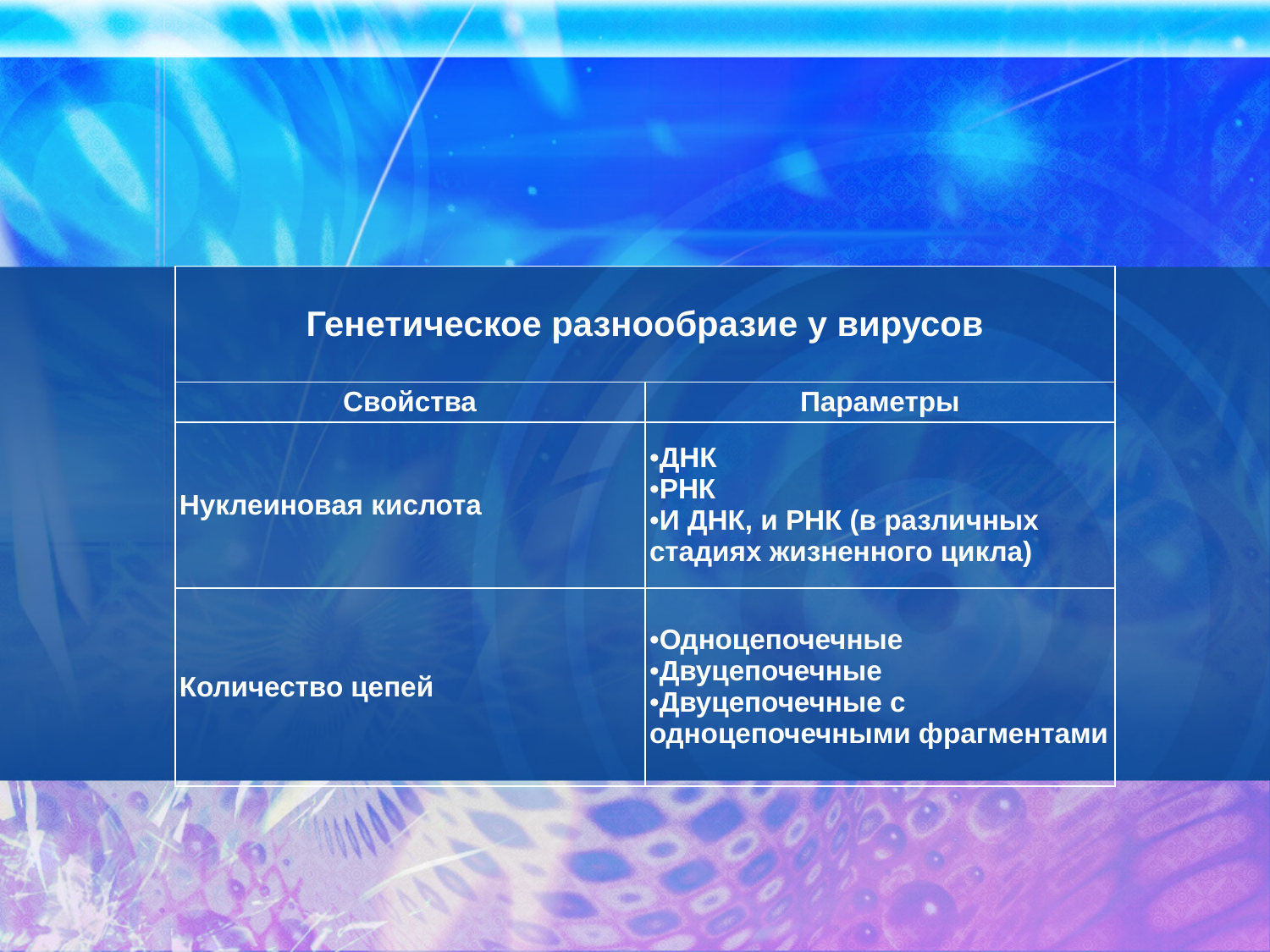

| Генетическое разнообразие у вирусов |  |
| --- | --- |
| Свойства | Параметры |
| Нуклеиновая кислота | ДНК РНК И ДНК, и РНК (в различных стадиях жизненного цикла) |
| Количество цепей | Одноцепочечные Двуцепочечные Двуцепочечные с одноцепочечными фрагментами |